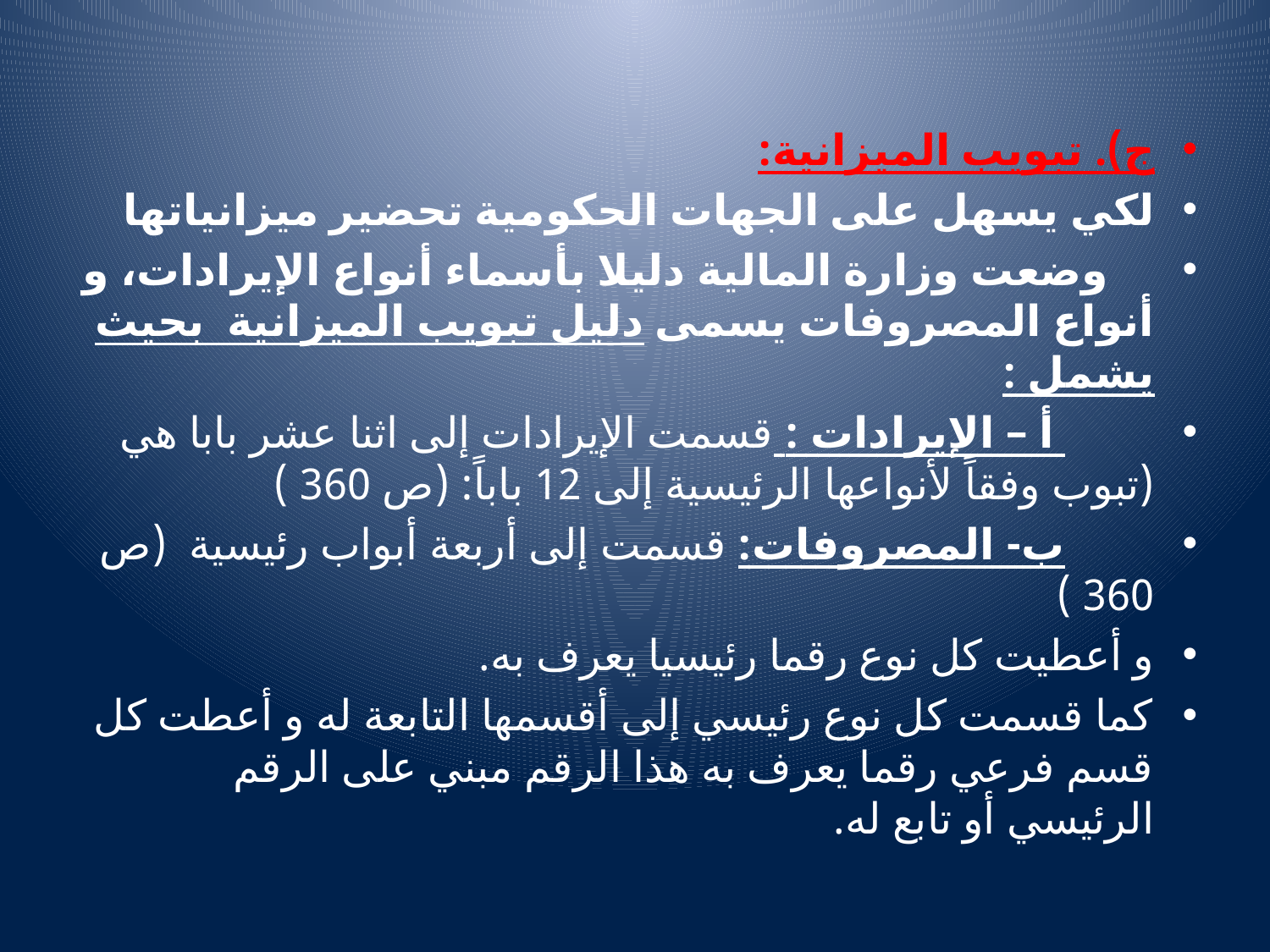

#
ج). تبويب الميزانية:
لكي يسهل على الجهات الحكومية تحضير ميزانياتها
    وضعت وزارة المالية دليلا بأسماء أنواع الإيرادات، و أنواع المصروفات يسمى دليل تبويب الميزانية  بحيث يشمل :
         أ – الإيرادات : قسمت الإيرادات إلى اثنا عشر بابا هي (تبوب وفقاً لأنواعها الرئيسية إلى 12 باباً: (ص 360 )
        ب- المصروفات: قسمت إلى أربعة أبواب رئيسية  (ص 360 )
و أعطيت كل نوع رقما رئيسيا يعرف به.
كما قسمت كل نوع رئيسي إلى أقسمها التابعة له و أعطت كل قسم فرعي رقما يعرف به هذا الرقم مبني على الرقم الرئيسي أو تابع له.